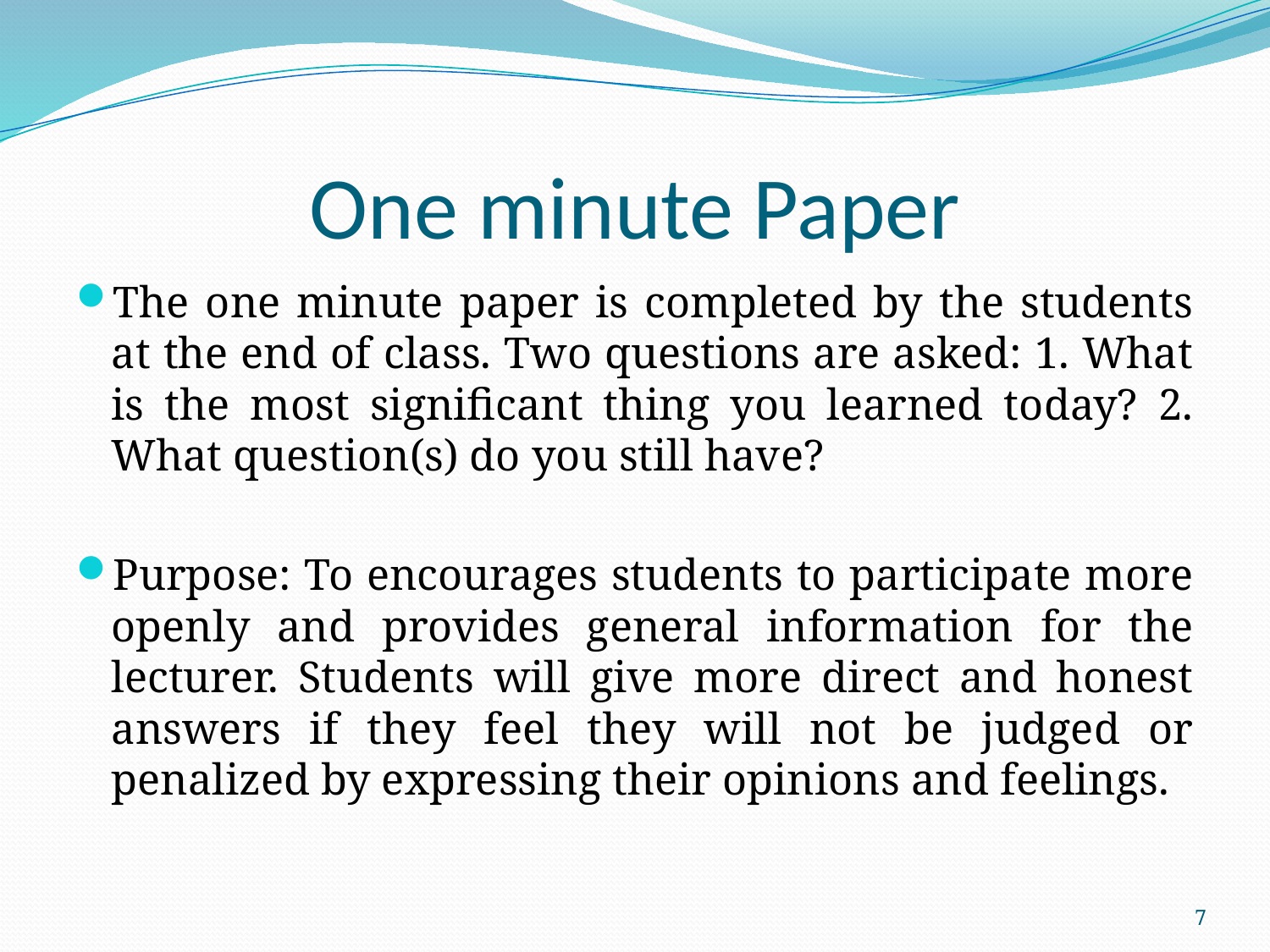

# One minute Paper
The one minute paper is completed by the students at the end of class. Two questions are asked: 1. What is the most significant thing you learned today? 2. What question(s) do you still have?

Purpose: To encourages students to participate more openly and provides general information for the lecturer. Students will give more direct and honest answers if they feel they will not be judged or penalized by expressing their opinions and feelings.
7